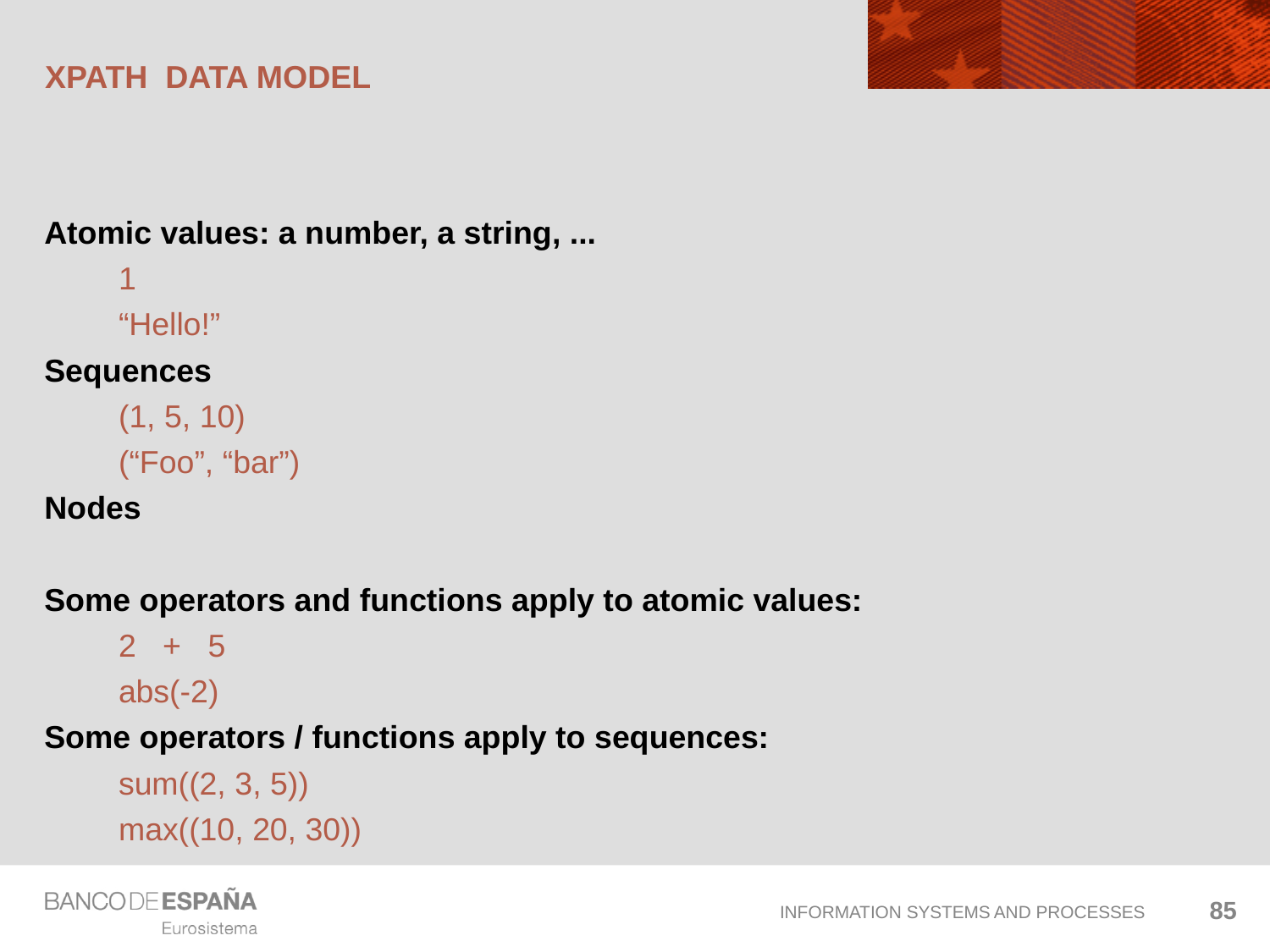

# XPaTH  data model
Atomic values: a number, a string, ...
1
“Hello!”
Sequences
(1, 5, 10)
(“Foo”, “bar”)
Nodes

Some operators and functions apply to atomic values:
2   +   5
abs(-2)
Some operators / functions apply to sequences:
sum((2, 3, 5))
max((10, 20, 30))
85